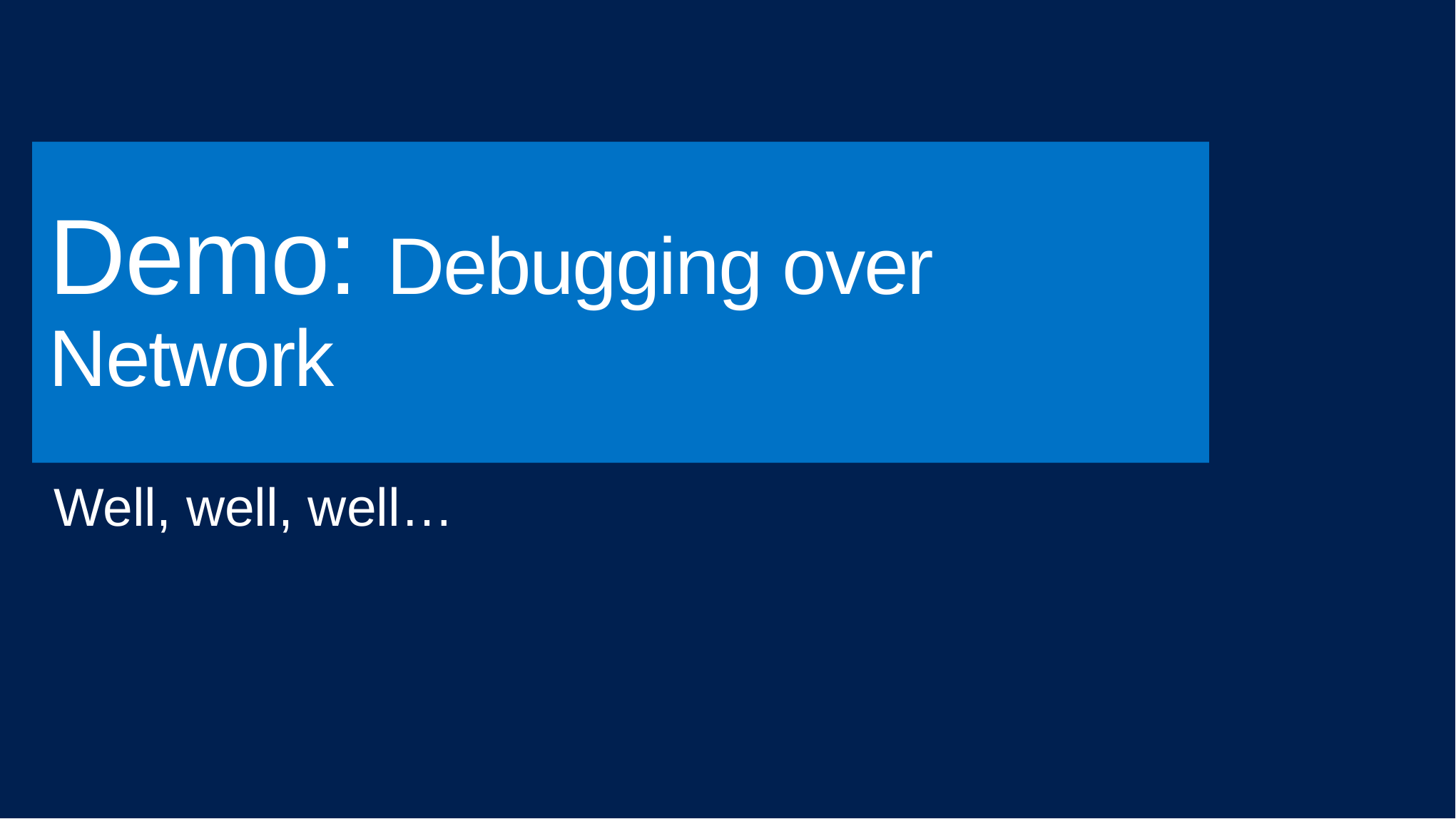

# Demo: Debugging over Network
Well, well, well…